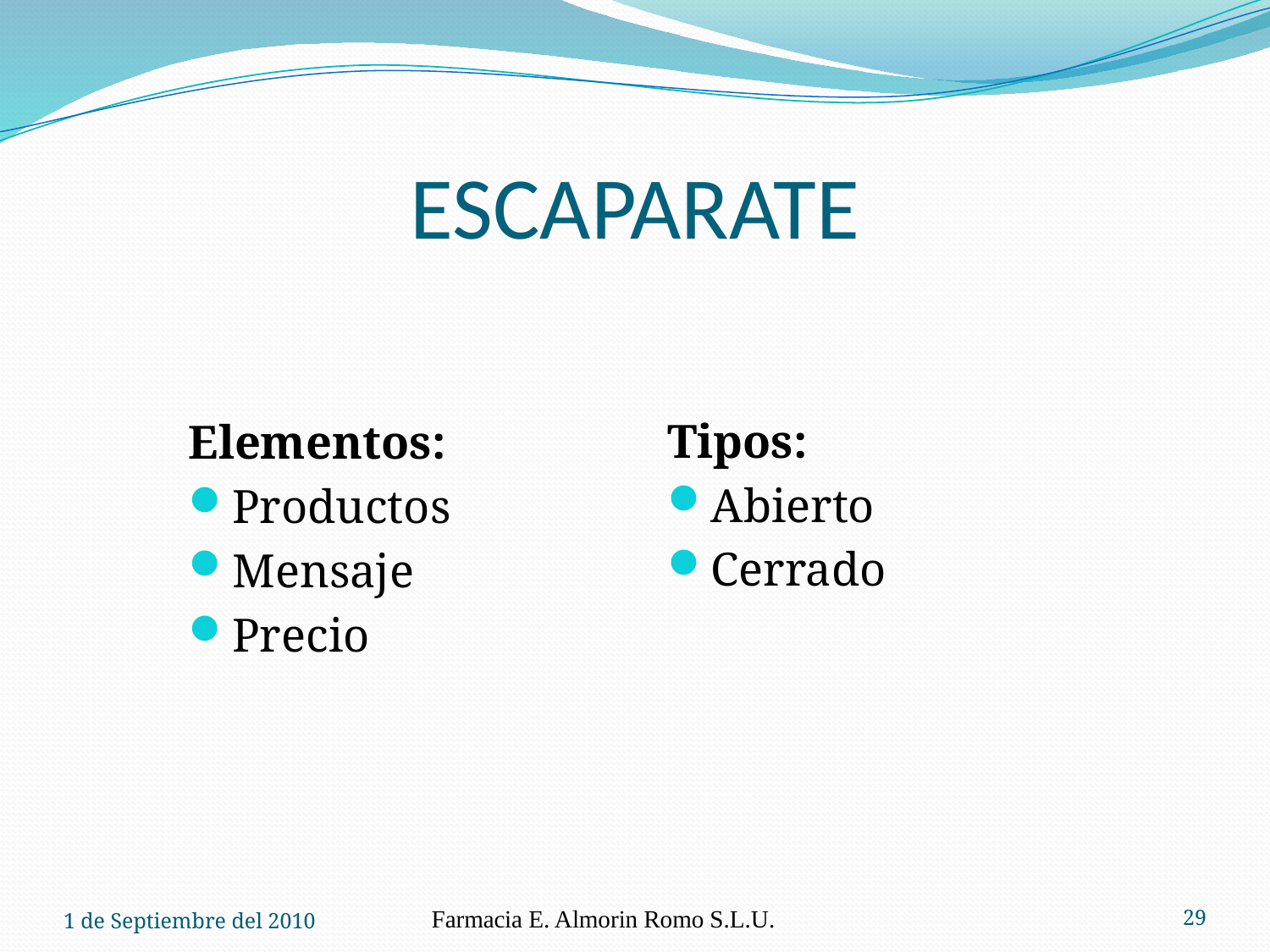

# ESCAPARATE
Tipos:
Abierto
Cerrado

Elementos:
Productos
Mensaje
Precio

1 de Septiembre del 2010
Farmacia E. Almorin Romo S.L.U.
29